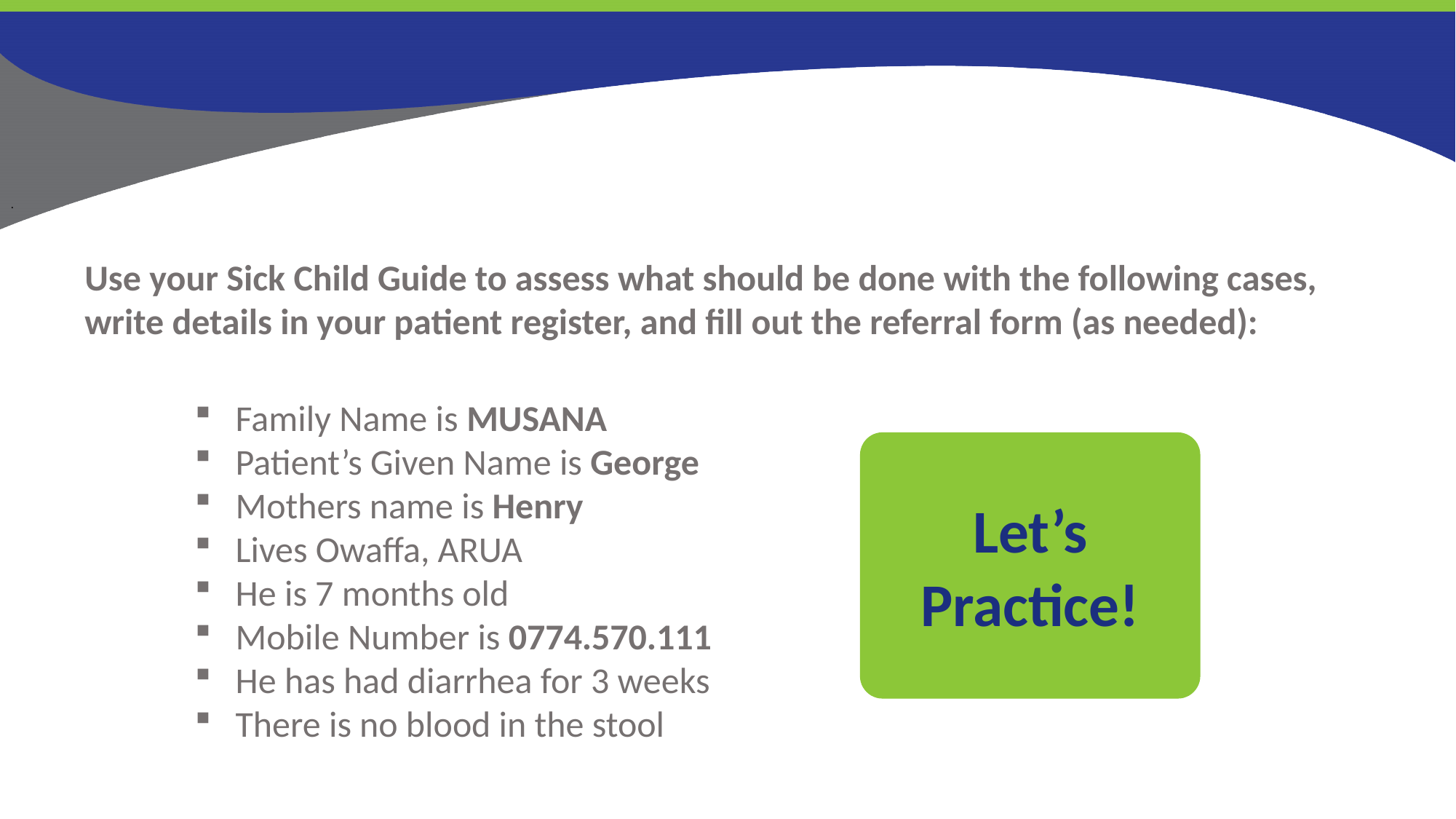

.
Use your Sick Child Guide to assess what should be done with the following cases, write details in your patient register, and fill out the referral form (as needed):

Family Name is MUSANA
Patient’s Given Name is George
Mothers name is Henry
Lives Owaffa, ARUA
He is 7 months old
Mobile Number is 0774.570.111
He has had diarrhea for 3 weeks
There is no blood in the stool

Let’s Practice!